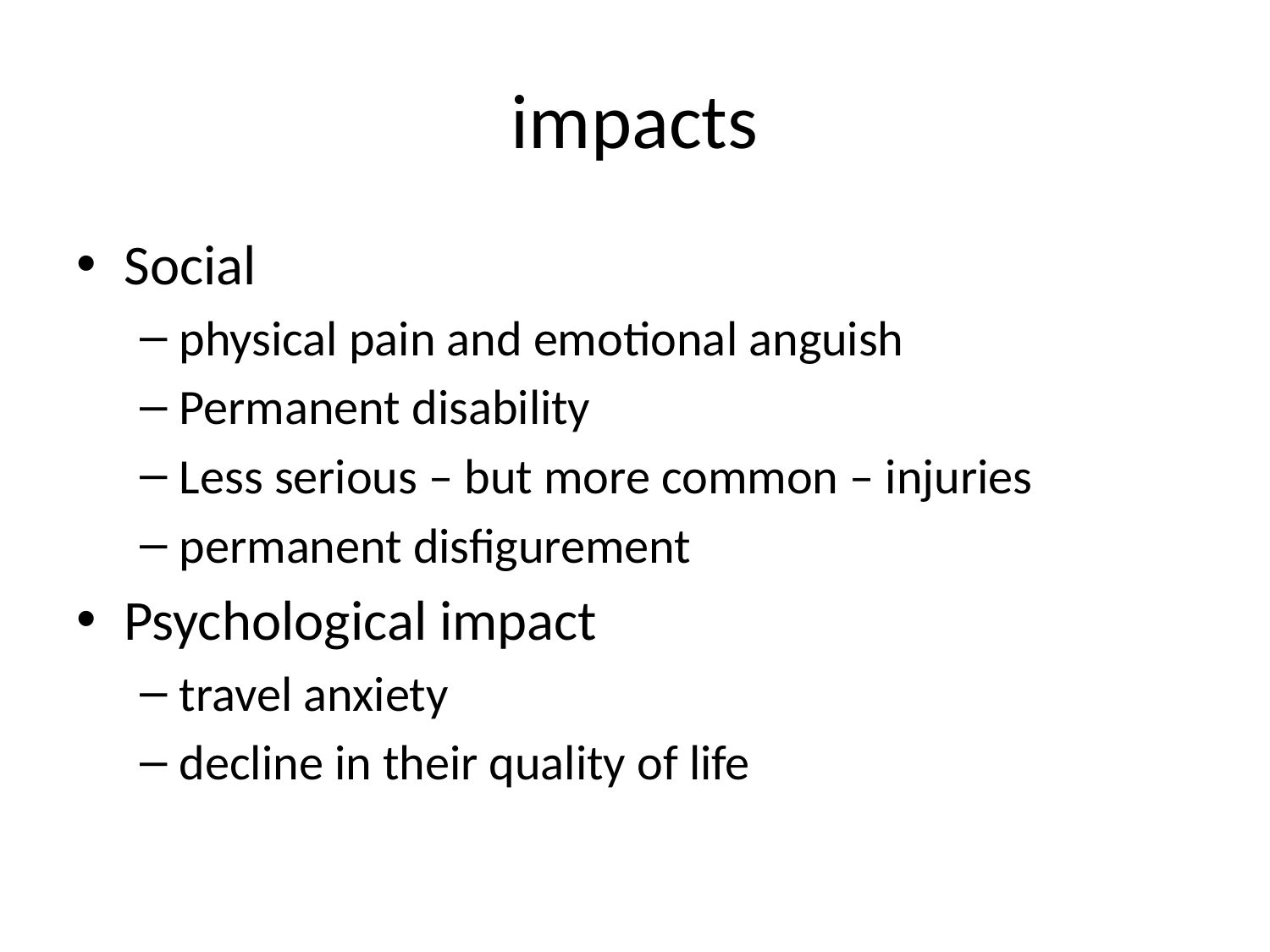

# impacts
Social
physical pain and emotional anguish
Permanent disability
Less serious – but more common – injuries
permanent disfigurement
Psychological impact
travel anxiety
decline in their quality of life